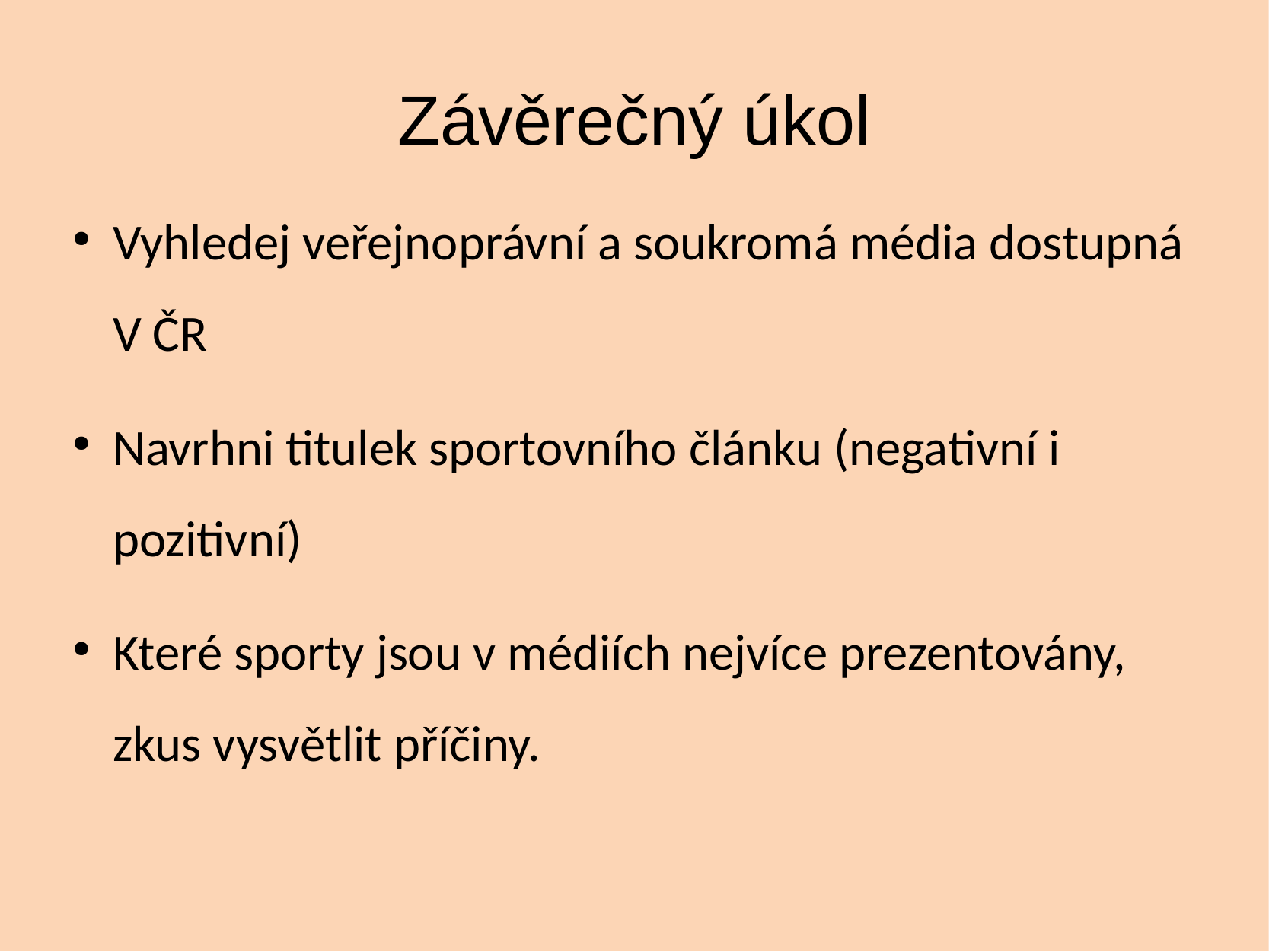

# Závěrečný úkol
Vyhledej veřejnoprávní a soukromá média dostupná V ČR
Navrhni titulek sportovního článku (negativní i pozitivní)
Které sporty jsou v médiích nejvíce prezentovány, zkus vysvětlit příčiny.